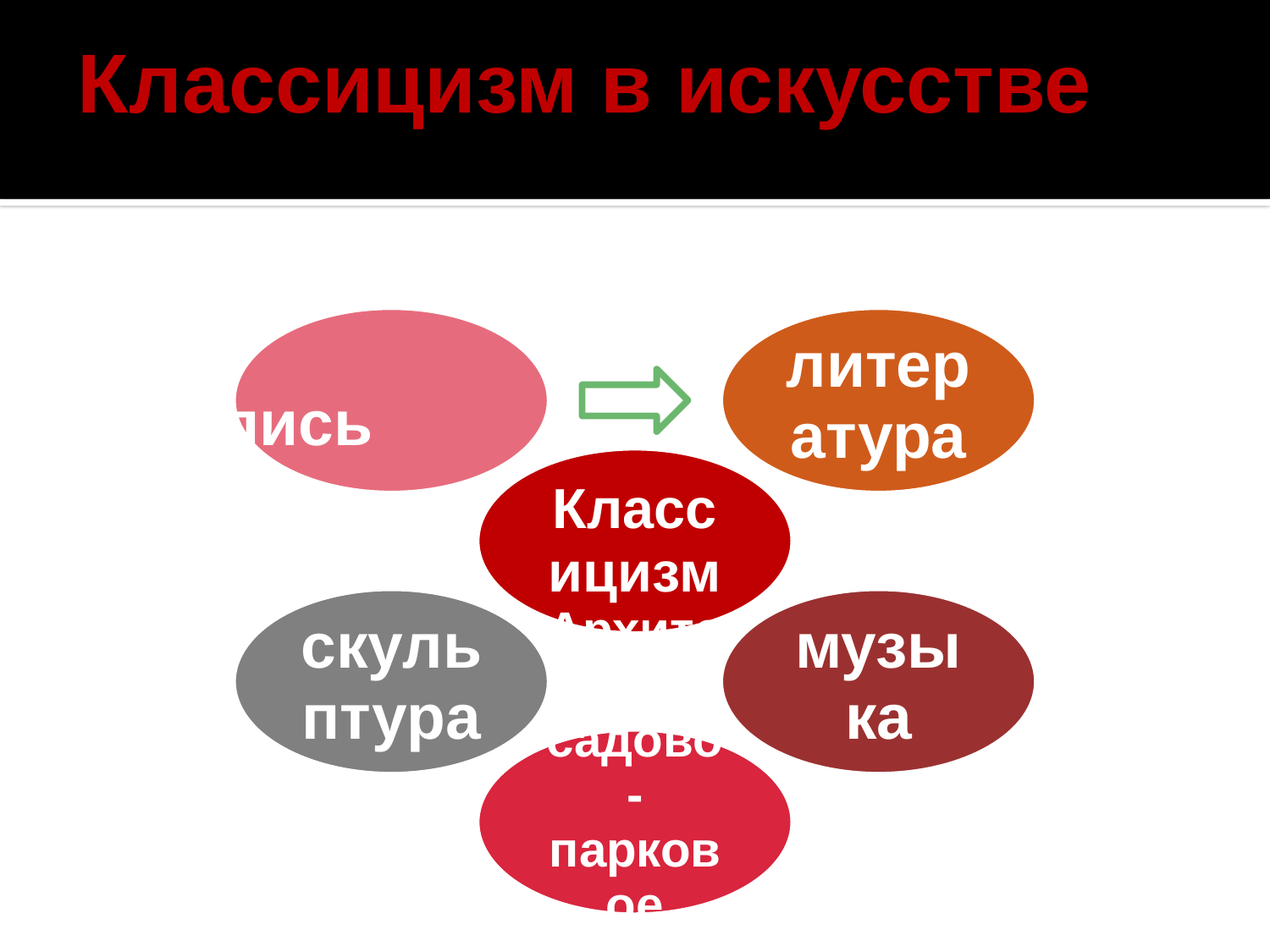

# Классицизм в искусстве
Классицизм
литература
музыка
Архитектура,
скульптура
живопись